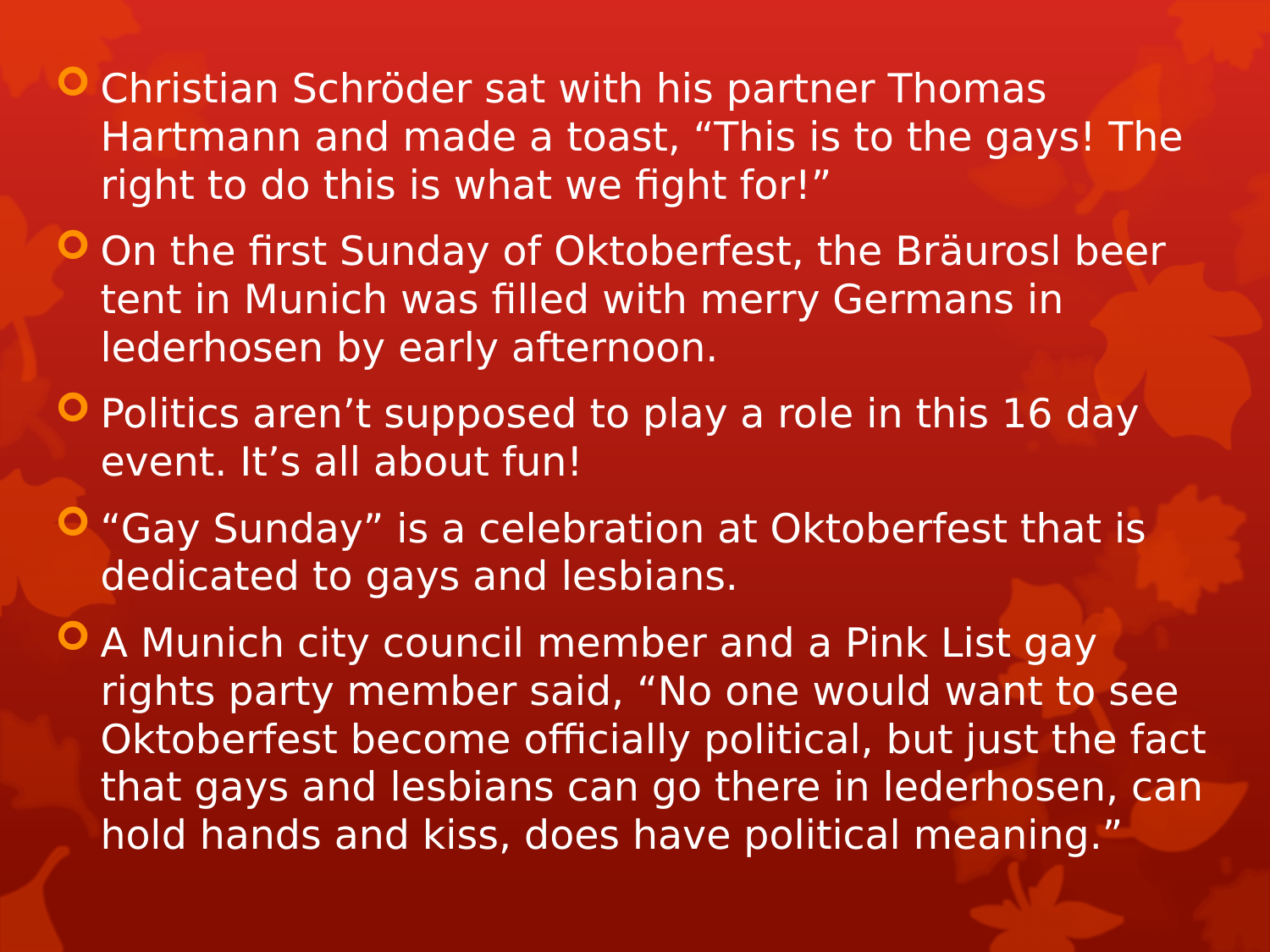

Christian Schröder sat with his partner Thomas Hartmann and made a toast, “This is to the gays! The right to do this is what we fight for!”
On the first Sunday of Oktoberfest, the Bräurosl beer tent in Munich was filled with merry Germans in lederhosen by early afternoon.
Politics aren’t supposed to play a role in this 16 day event. It’s all about fun!
“Gay Sunday” is a celebration at Oktoberfest that is dedicated to gays and lesbians.
A Munich city council member and a Pink List gay rights party member said, “No one would want to see Oktoberfest become officially political, but just the fact that gays and lesbians can go there in lederhosen, can hold hands and kiss, does have political meaning.”